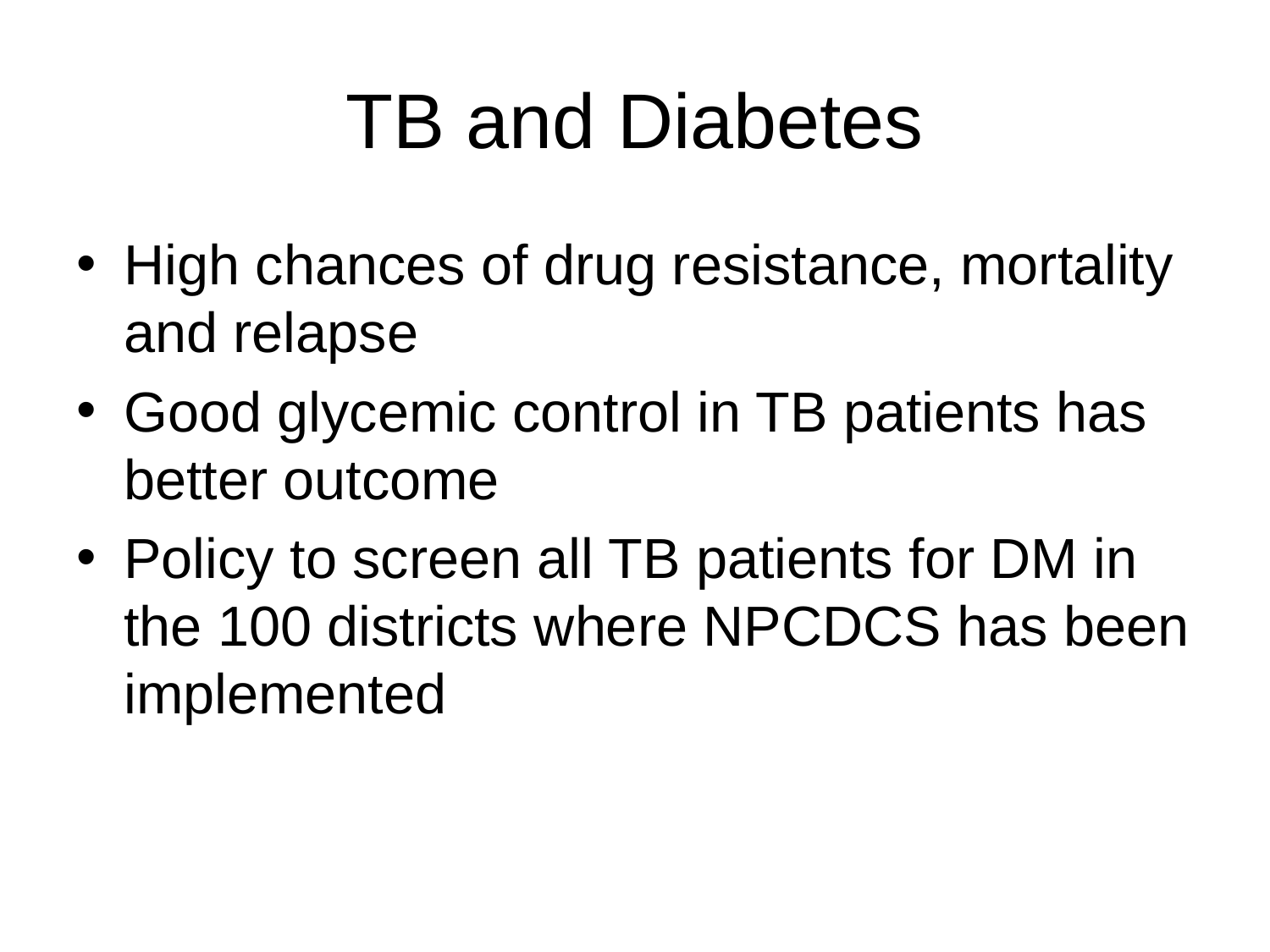

# TB and Diabetes
High chances of drug resistance, mortality and relapse
Good glycemic control in TB patients has better outcome
Policy to screen all TB patients for DM in the 100 districts where NPCDCS has been implemented